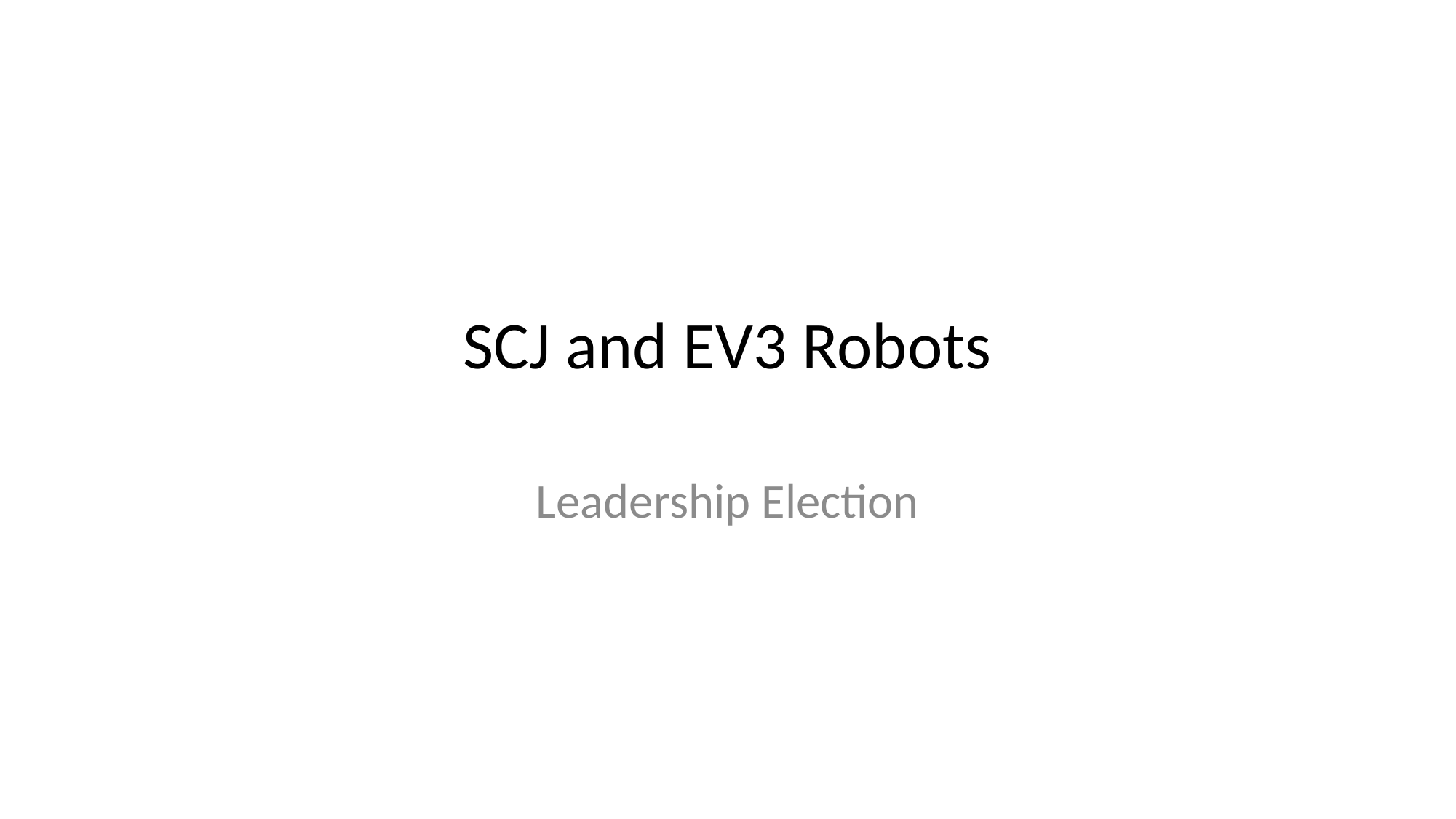

# SCJ and EV3 Robots
Leadership Election